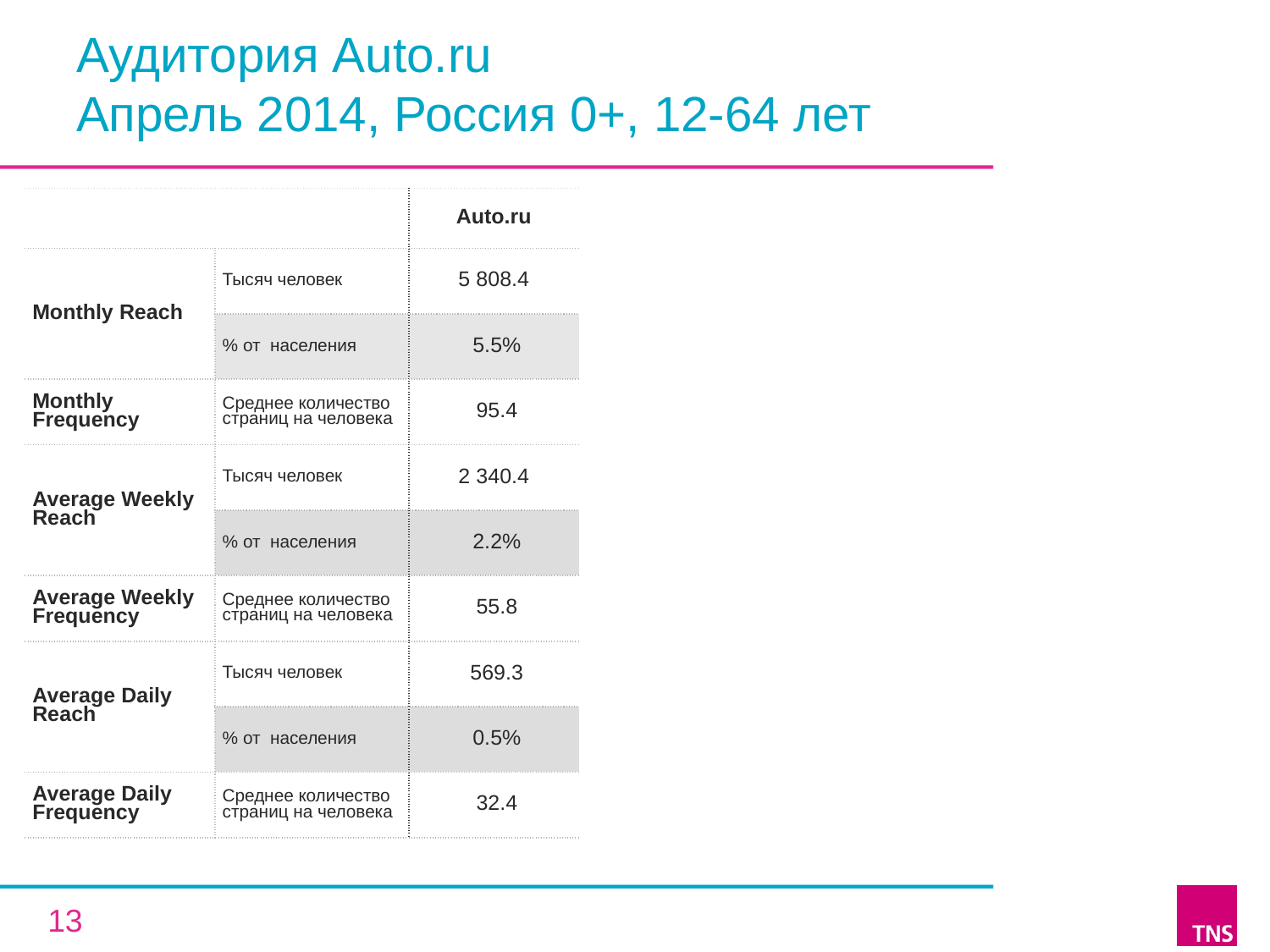

# Аудитория Auto.ru Апрель 2014, Россия 0+, 12-64 лет
|  |  | Auto.ru |
| --- | --- | --- |
| Monthly Reach | Тысяч человек | 5 808.4 |
|  | % от населения | 5.5% |
| Monthly Frequency | Среднее количество страниц на человека | 95.4 |
| Average Weekly Reach | Тысяч человек | 2 340.4 |
|  | % от населения | 2.2% |
| Average Weekly Frequency | Среднее количество страниц на человека | 55.8 |
| Average Daily Reach | Тысяч человек | 569.3 |
|  | % от населения | 0.5% |
| Average Daily Frequency | Среднее количество страниц на человека | 32.4 |

13